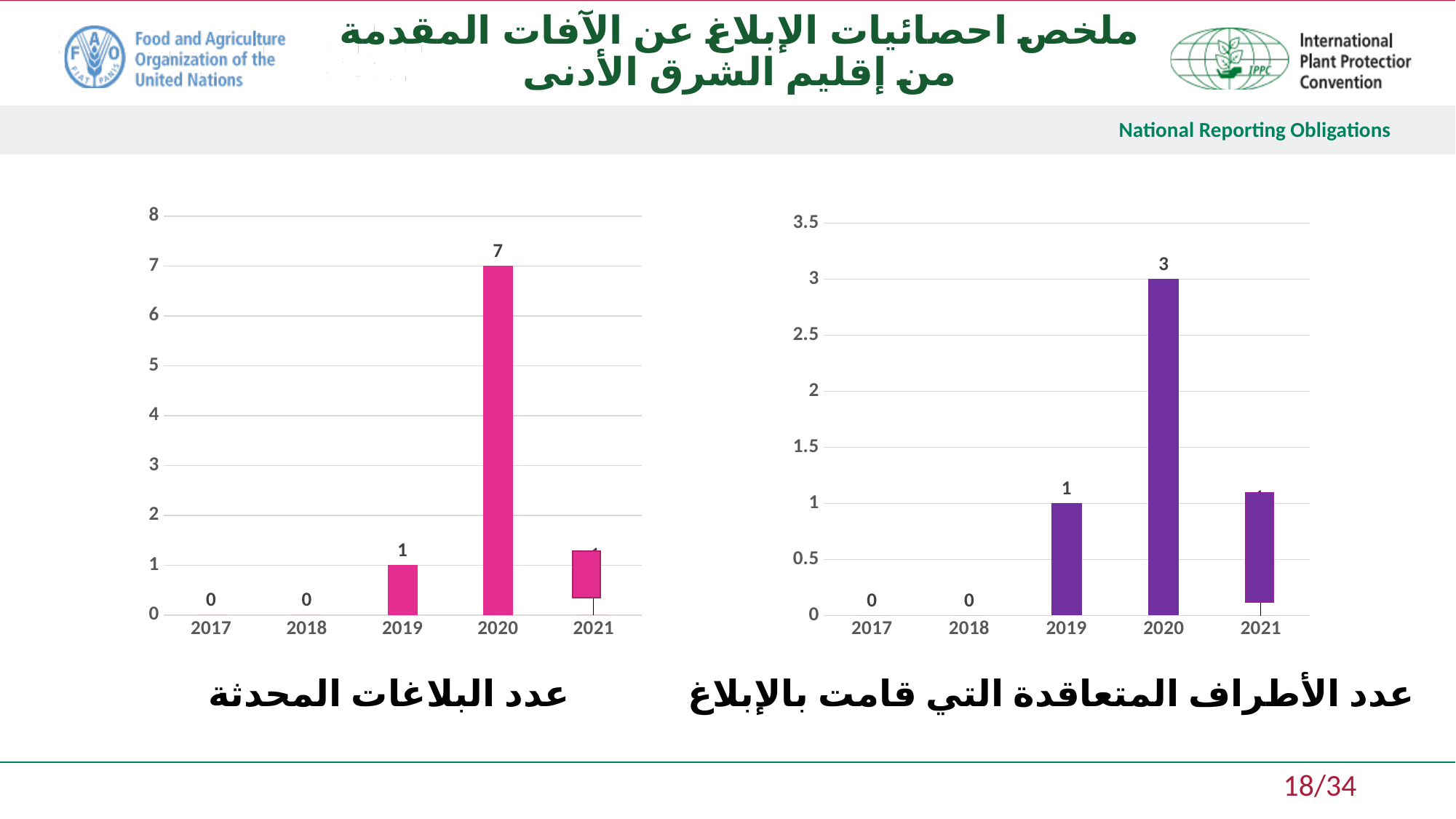

ملخص احصائيات الإبلاغ عن الآفات المقدمة من إقليم الشرق الأدنى

### Chart

| Category |  |
|---|---|
| 2017 | 0.0 |
| 2018 | 0.0 |
| 2019 | 1.0 |
| 2020 | 7.0 |
| 2021 | 0.0 |

### Chart

| Category |  |
|---|---|
| 2017 | 0.0 |
| 2018 | 0.0 |
| 2019 | 1.0 |
| 2020 | 3.0 |
| 2021 | 0.0 |
عدد البلاغات المحدثة
عدد الأطراف المتعاقدة التي قامت بالإبلاغ